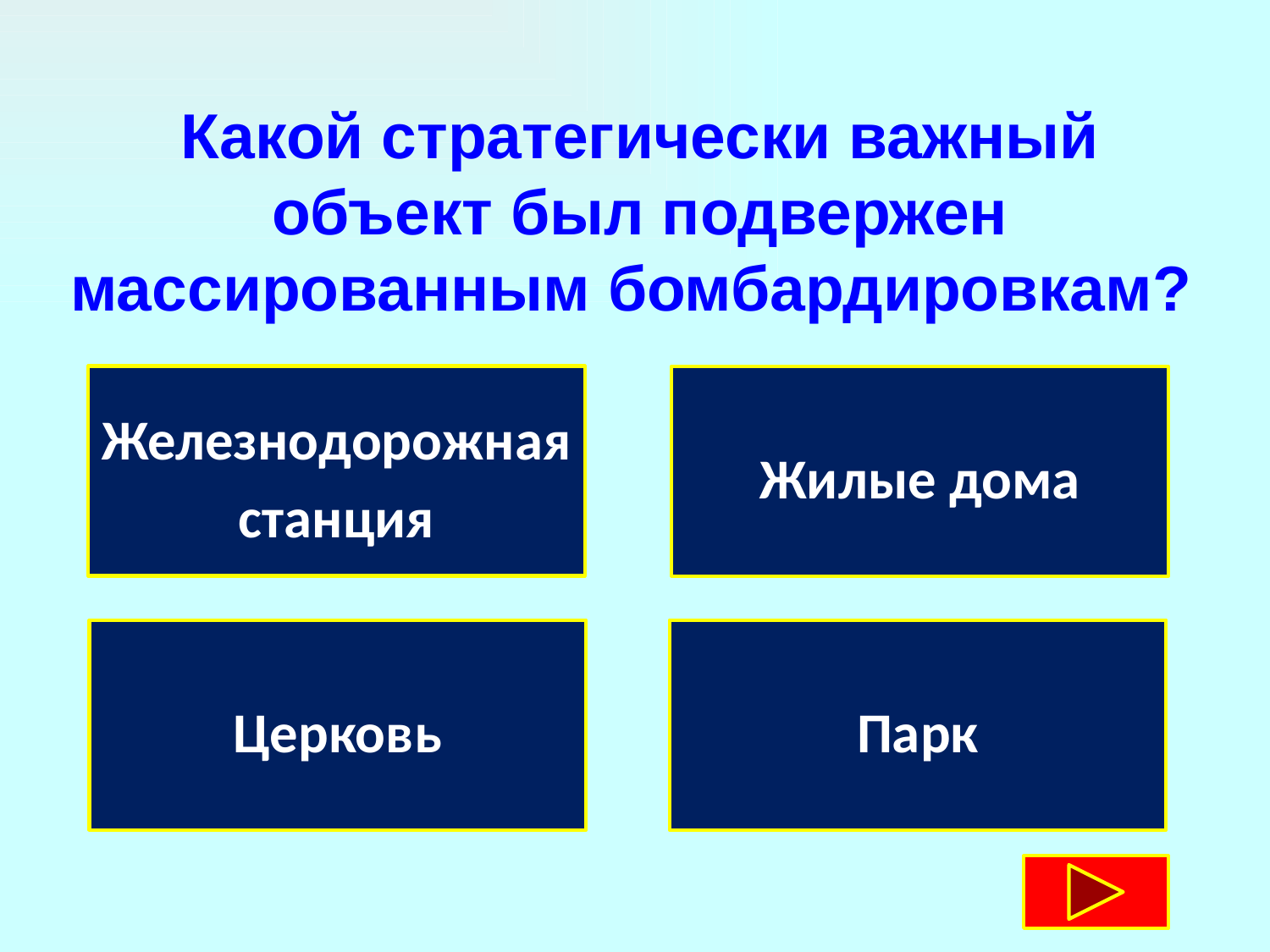

Какой стратегически важный объект был подвержен массированным бомбардировкам?
Железнодорожная станция
Жилые дома
Церковь
Парк